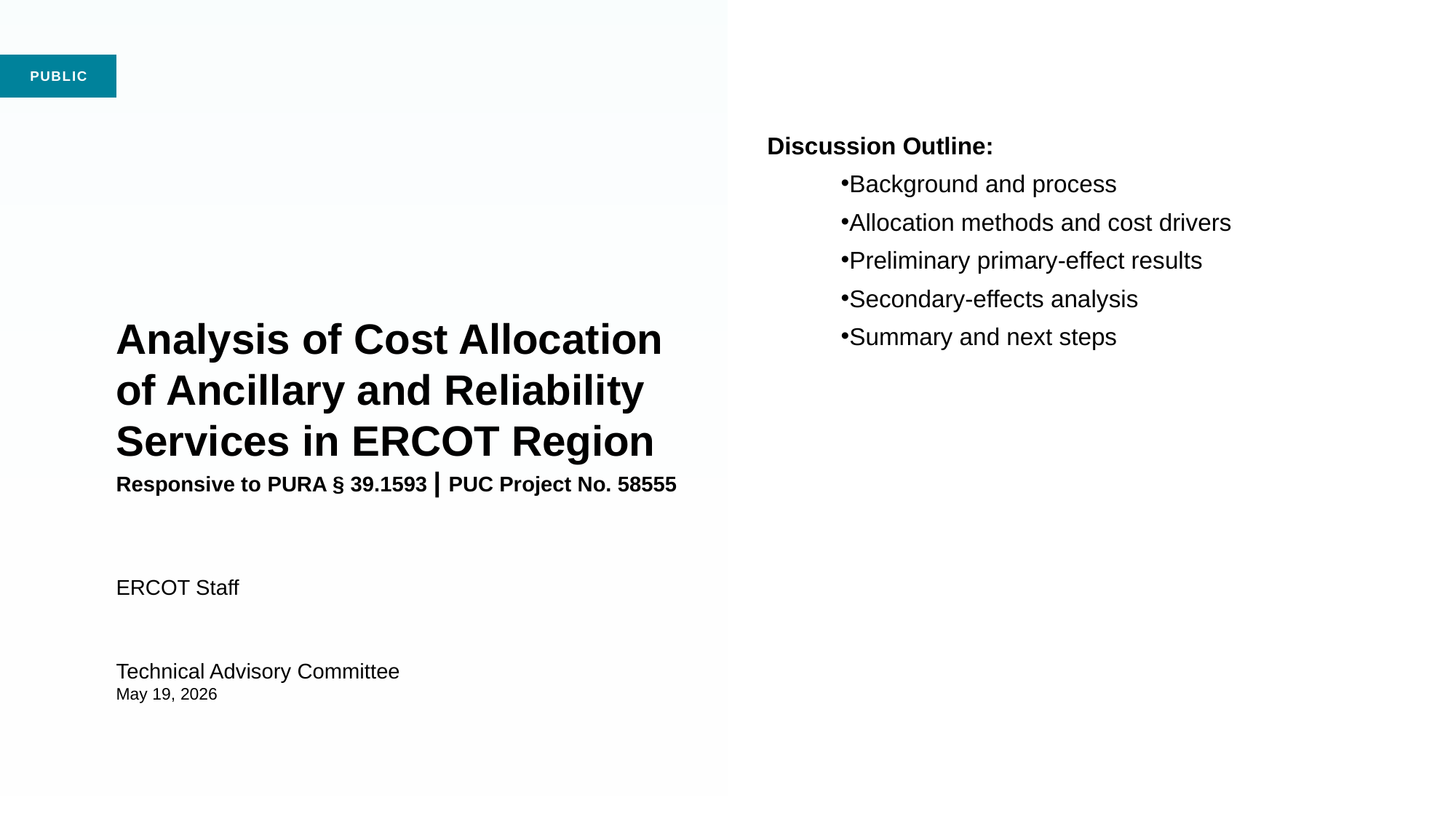

Discussion Outline:
Background and process
Allocation methods and cost drivers
Preliminary primary-effect results
Secondary-effects analysis
Summary and next steps

# Analysis of Cost Allocation of Ancillary and Reliability Services in ERCOT Region Responsive to PURA § 39.1593 | PUC Project No. 58555 ERCOT Staff Technical Advisory Committee May 19, 2026